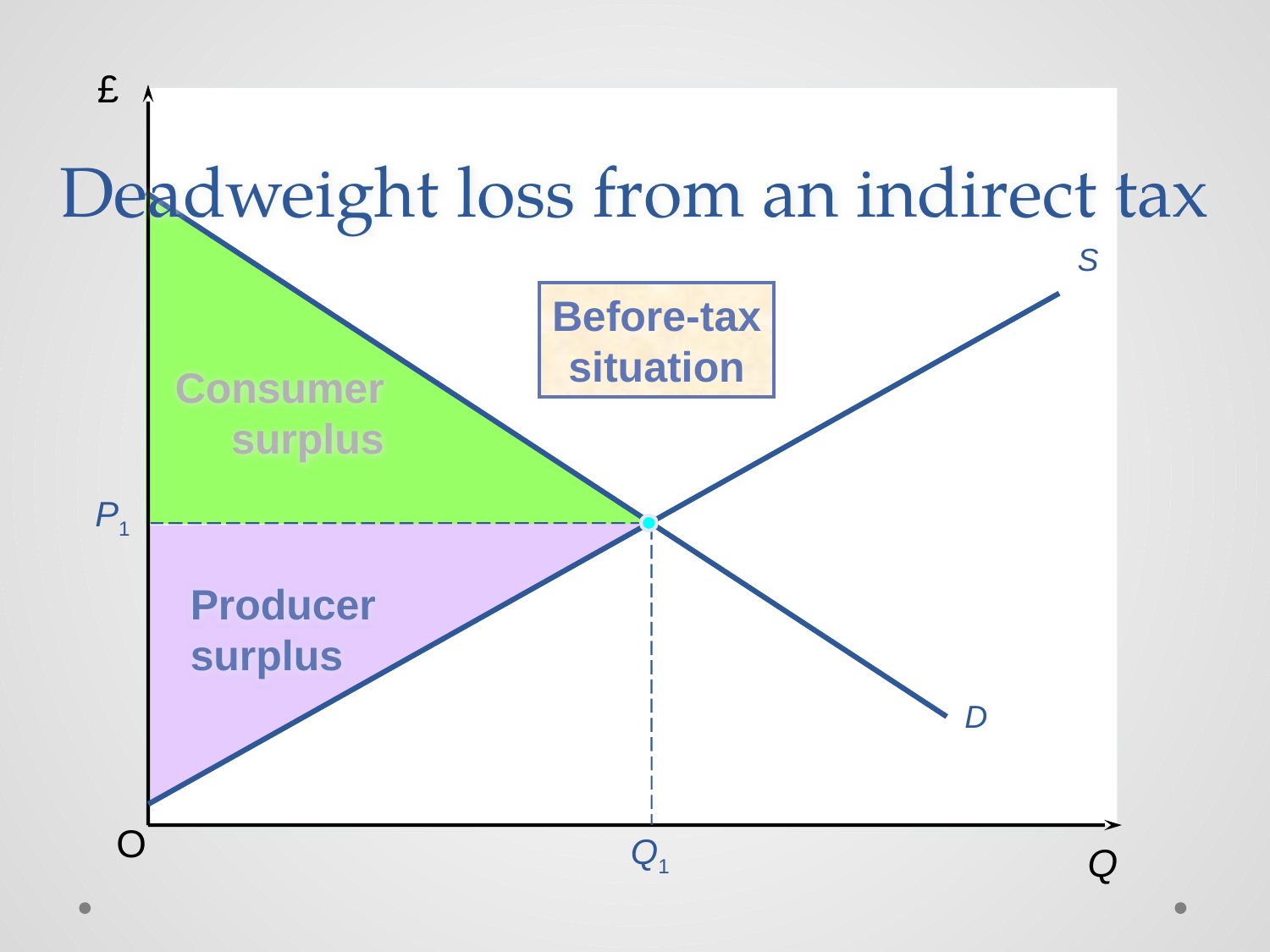

£

# Deadweight loss from an indirect tax

S
Before-tax
situation

Consumer
surplus
P1

Producer
surplus
D
O
Q1

Q